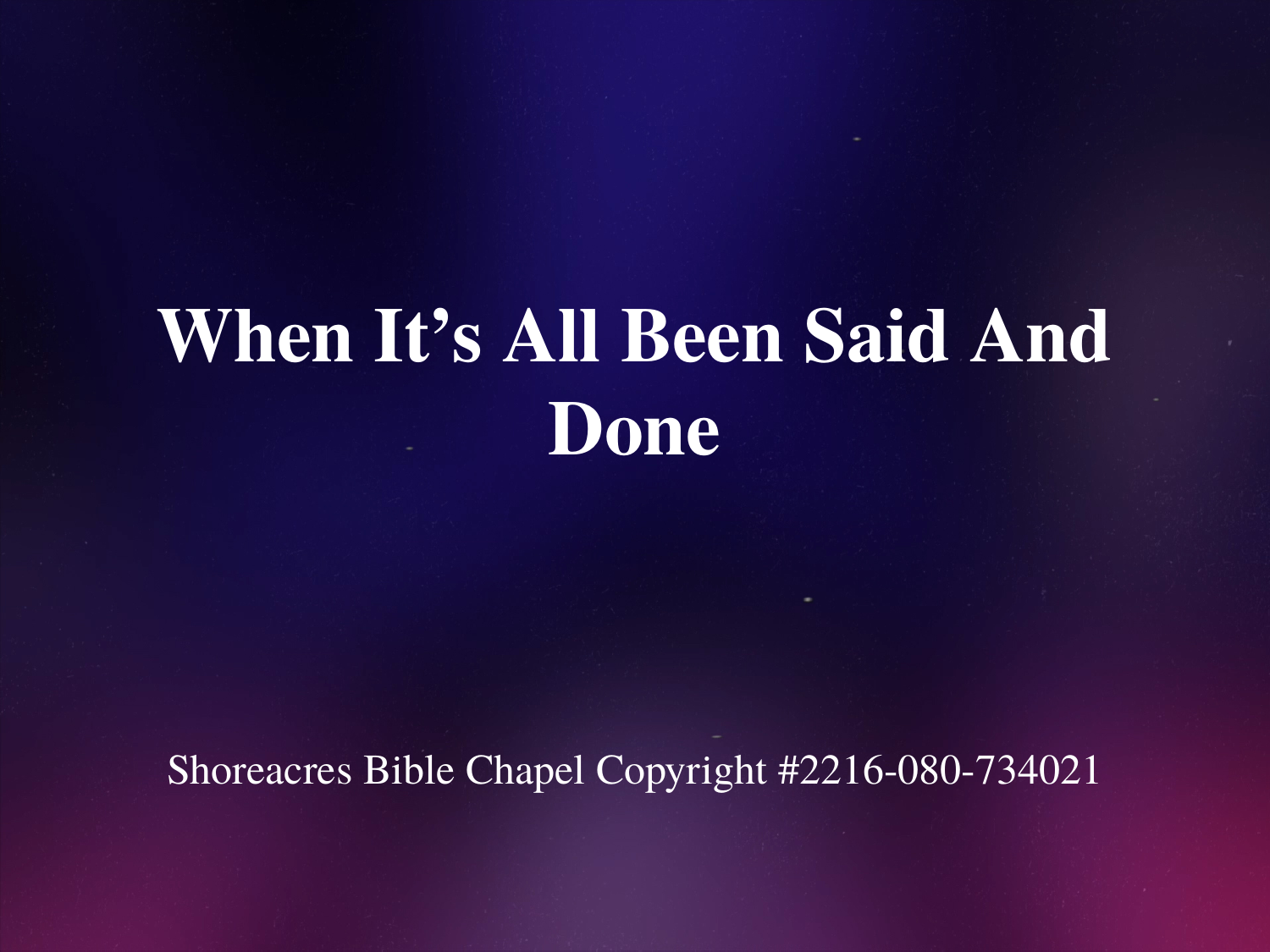

# When It’s All Been Said And Done Shoreacres Bible Chapel Copyright #2216-080-734021